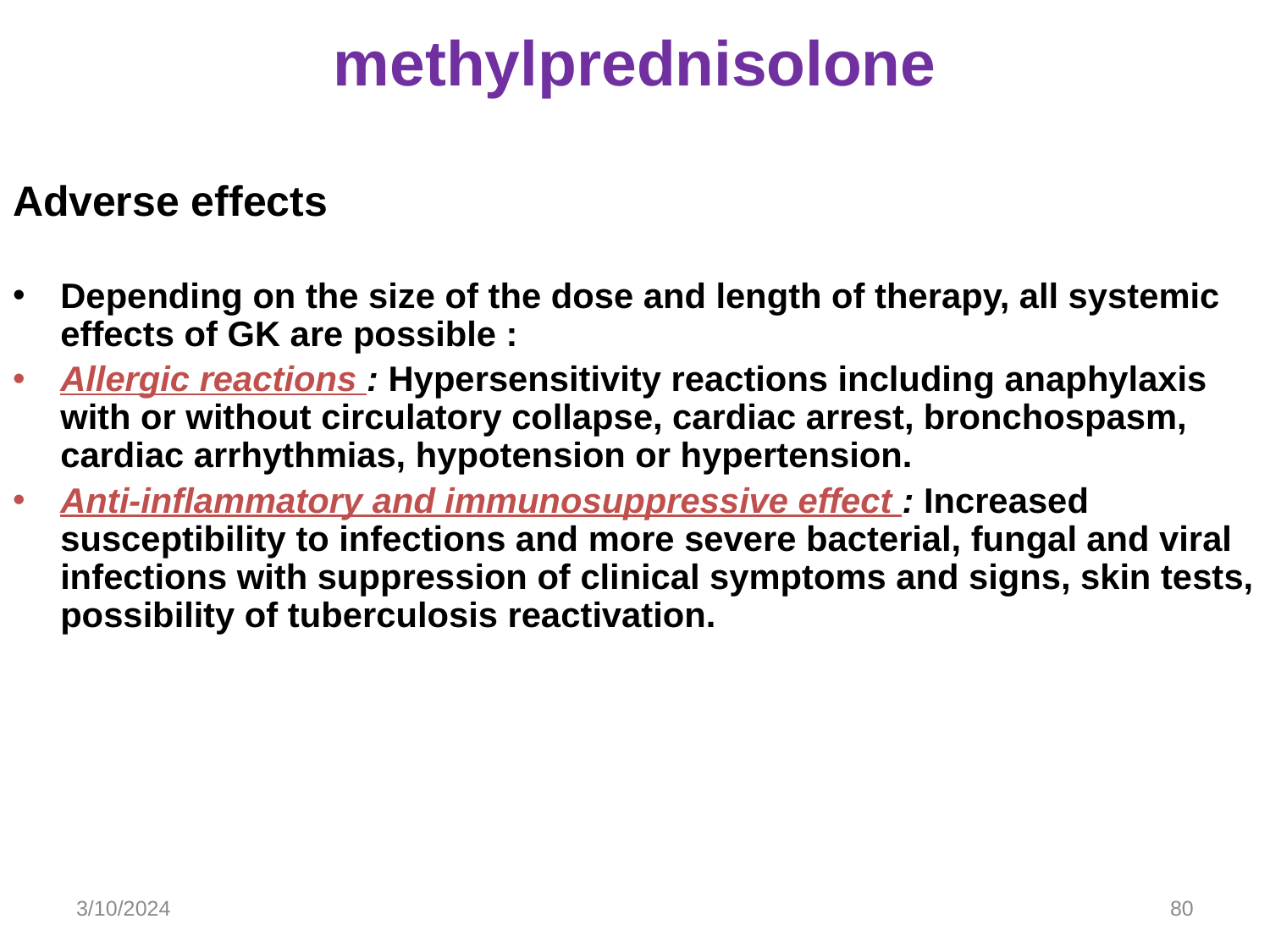

# methylprednisolone
Adverse effects

Depending on the size of the dose and length of therapy, all systemic effects of GK are possible :
Allergic reactions : Hypersensitivity reactions including anaphylaxis with or without circulatory collapse, cardiac arrest, bronchospasm, cardiac arrhythmias, hypotension or hypertension.
Anti-inflammatory and immunosuppressive effect : Increased susceptibility to infections and more severe bacterial, fungal and viral infections with suppression of clinical symptoms and signs, skin tests, possibility of tuberculosis reactivation.
3/10/2024
80